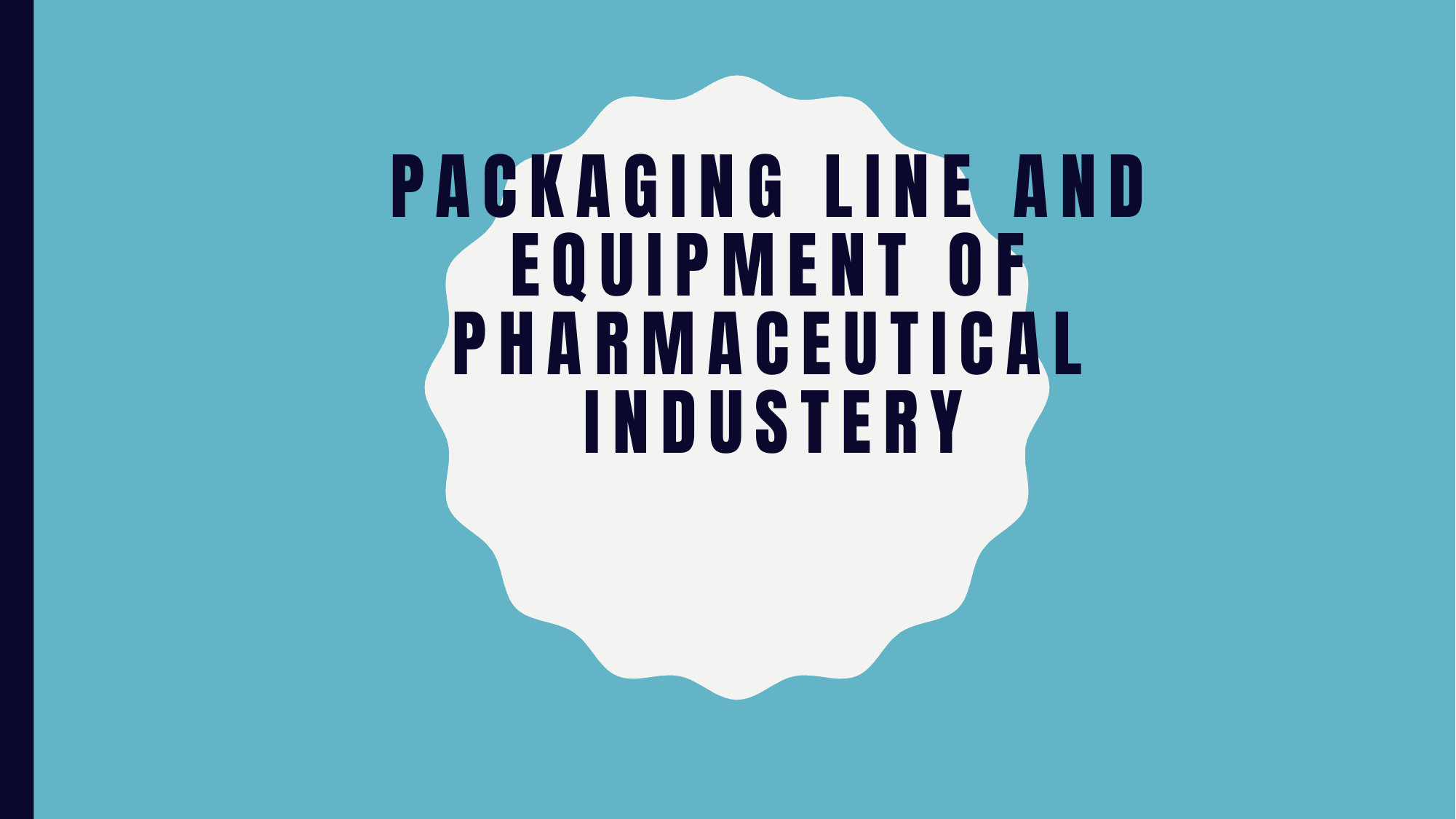

# PACKAGING LINE AND EQUIPMENT OF PHARMACEUTICAL INDUSTERY